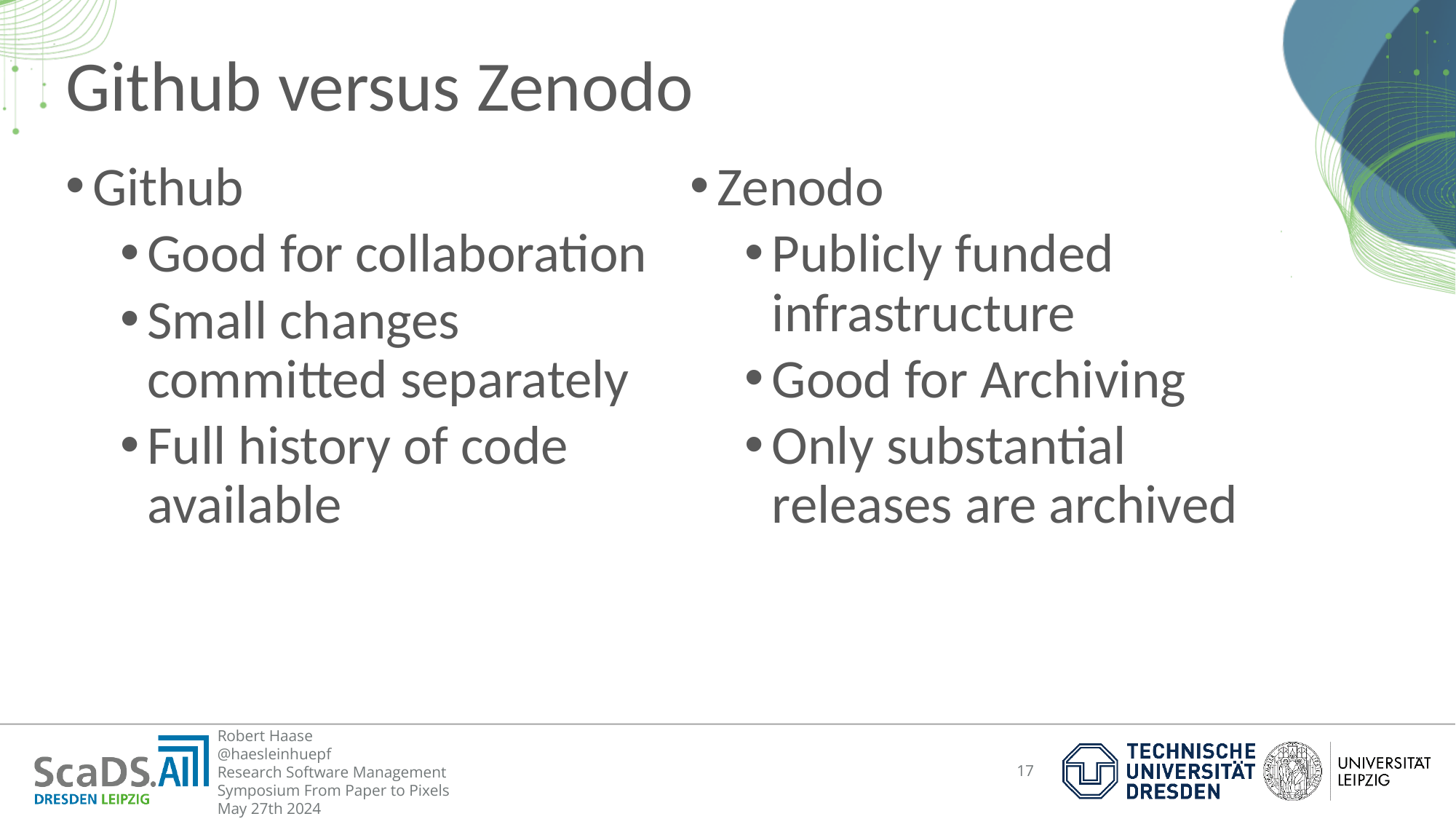

# Github versus Zenodo
Github
Good for collaboration
Small changes committed separately
Full history of code available
Zenodo
Publicly funded infrastructure
Good for Archiving
Only substantial releases are archived